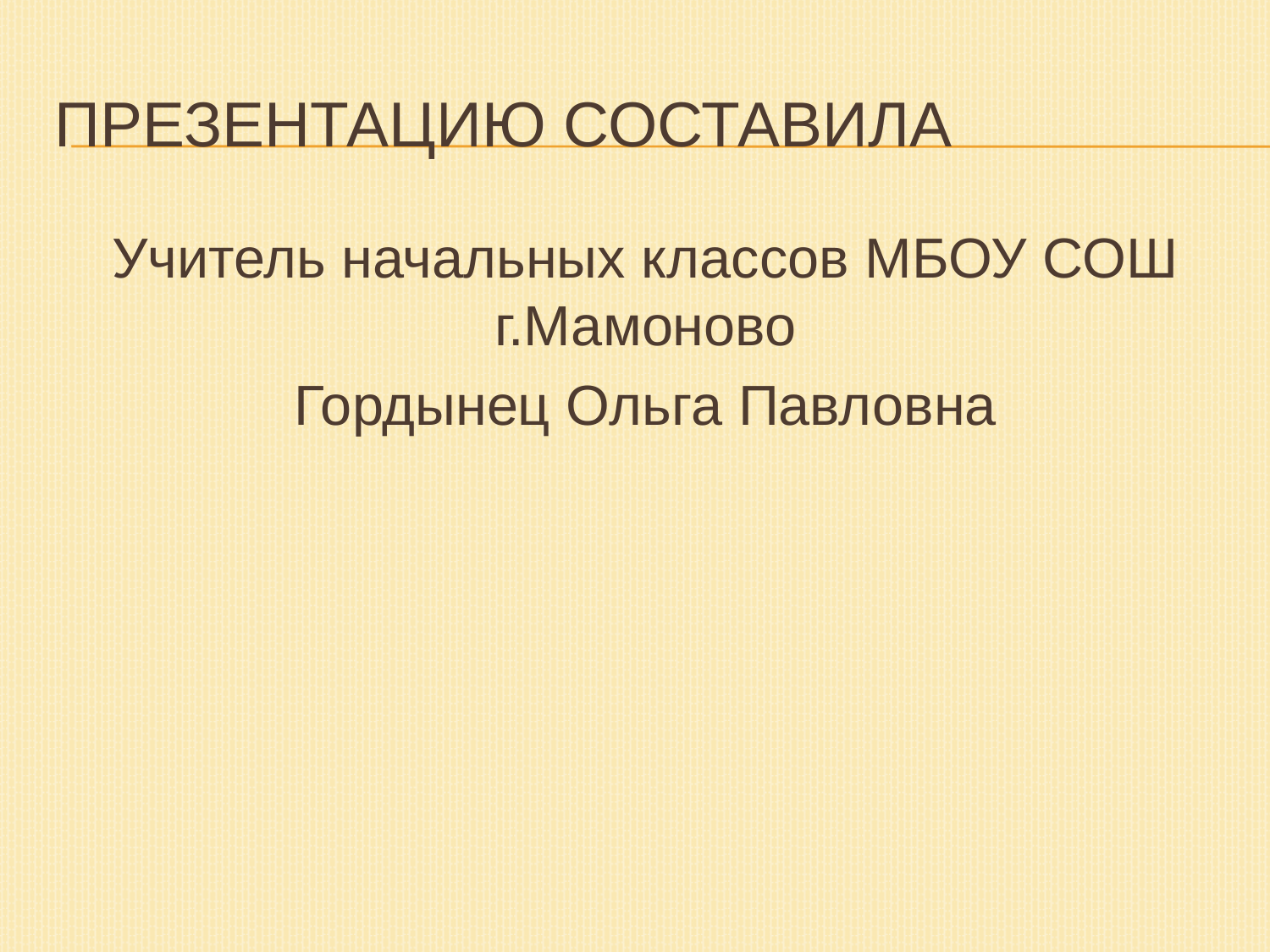

# Презентацию составила
Учитель начальных классов МБОУ СОШ г.Мамоново
Гордынец Ольга Павловна